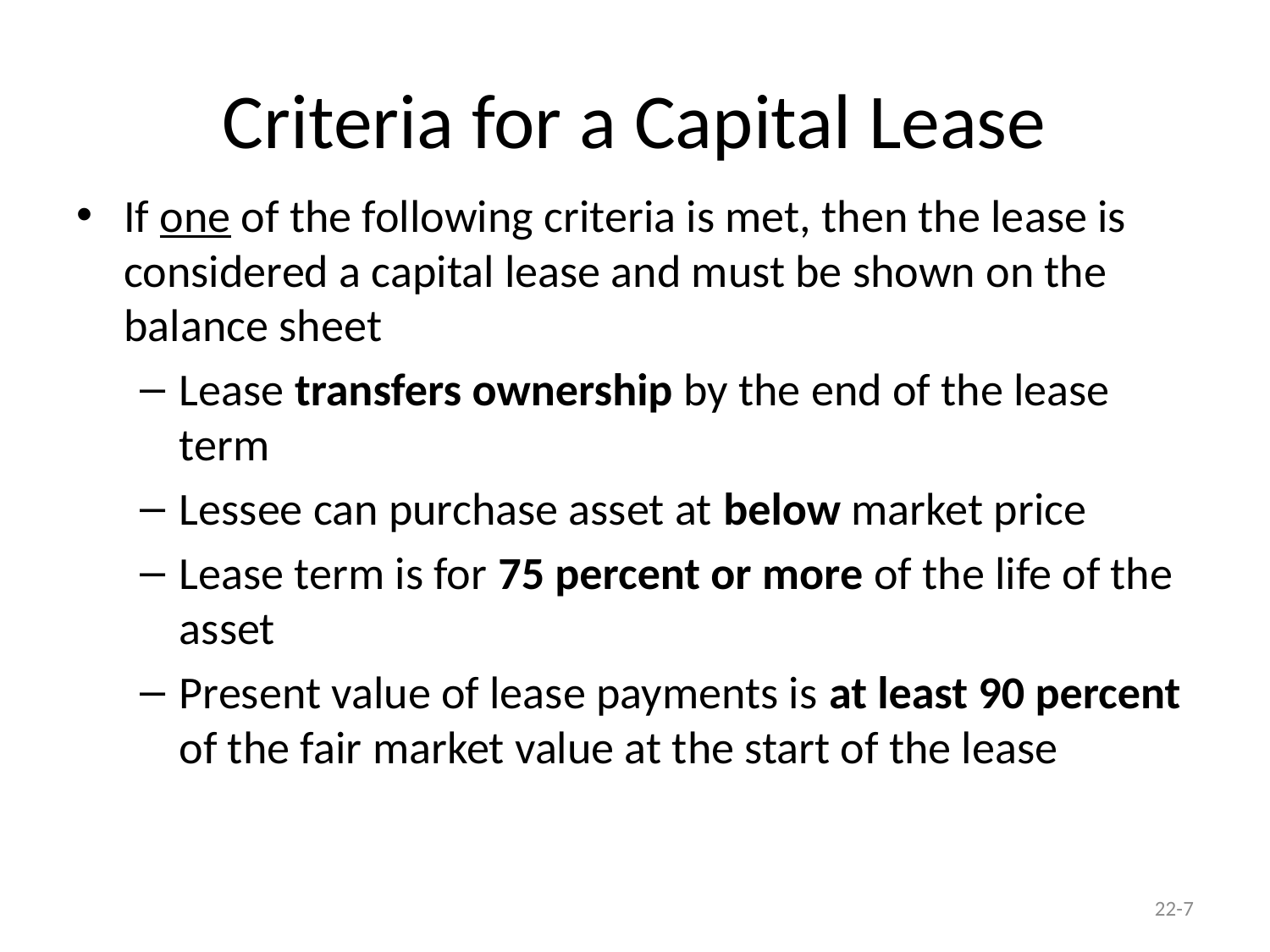

# Criteria for a Capital Lease
If one of the following criteria is met, then the lease is considered a capital lease and must be shown on the balance sheet
Lease transfers ownership by the end of the lease term
Lessee can purchase asset at below market price
Lease term is for 75 percent or more of the life of the asset
Present value of lease payments is at least 90 percent of the fair market value at the start of the lease
22-7